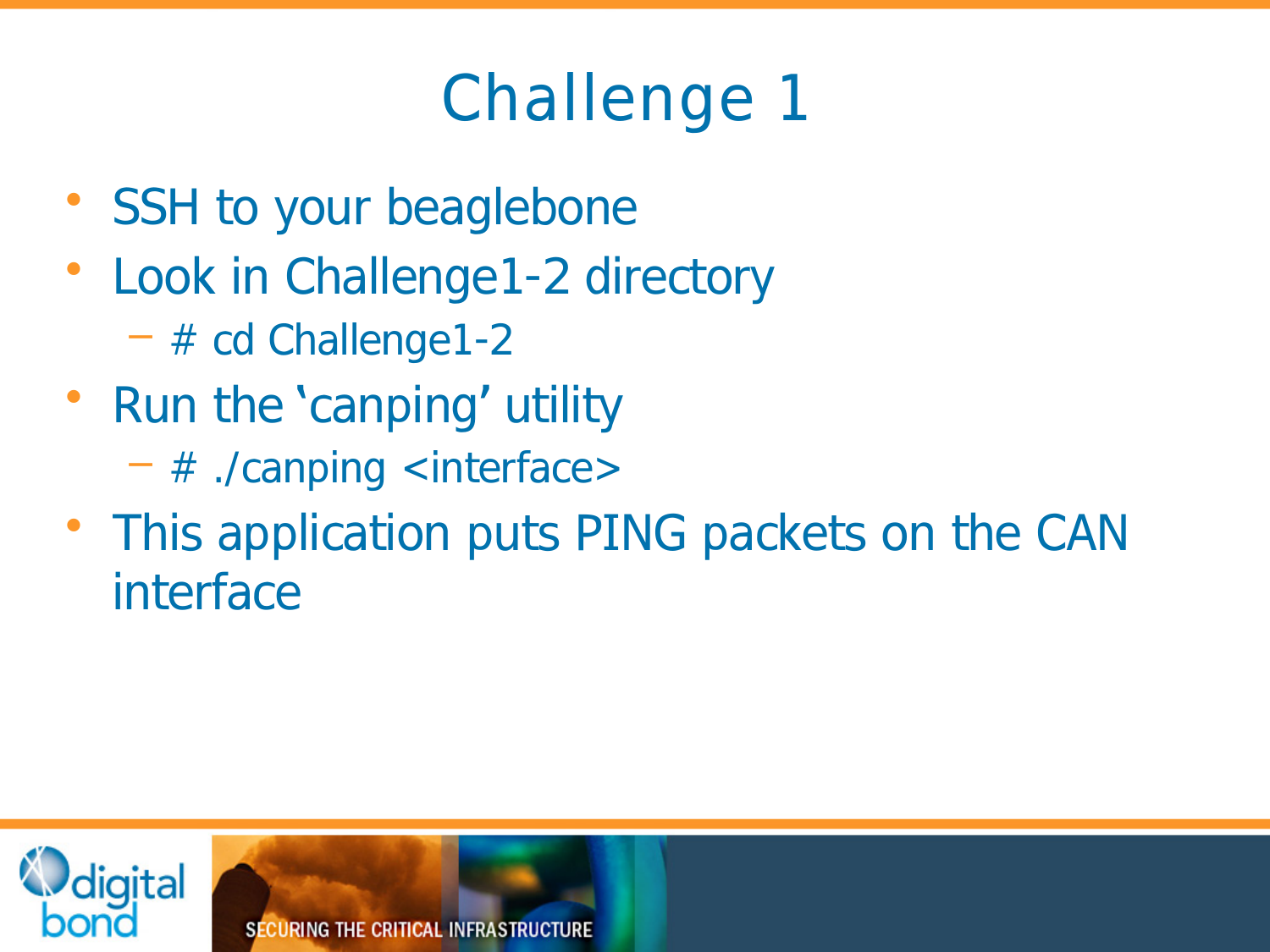

# Challenge 1
SSH to your beaglebone
Look in Challenge1-2 directory
# cd Challenge1-2
Run the ‘canping’ utility
# ./canping <interface>
This application puts PING packets on the CAN interface